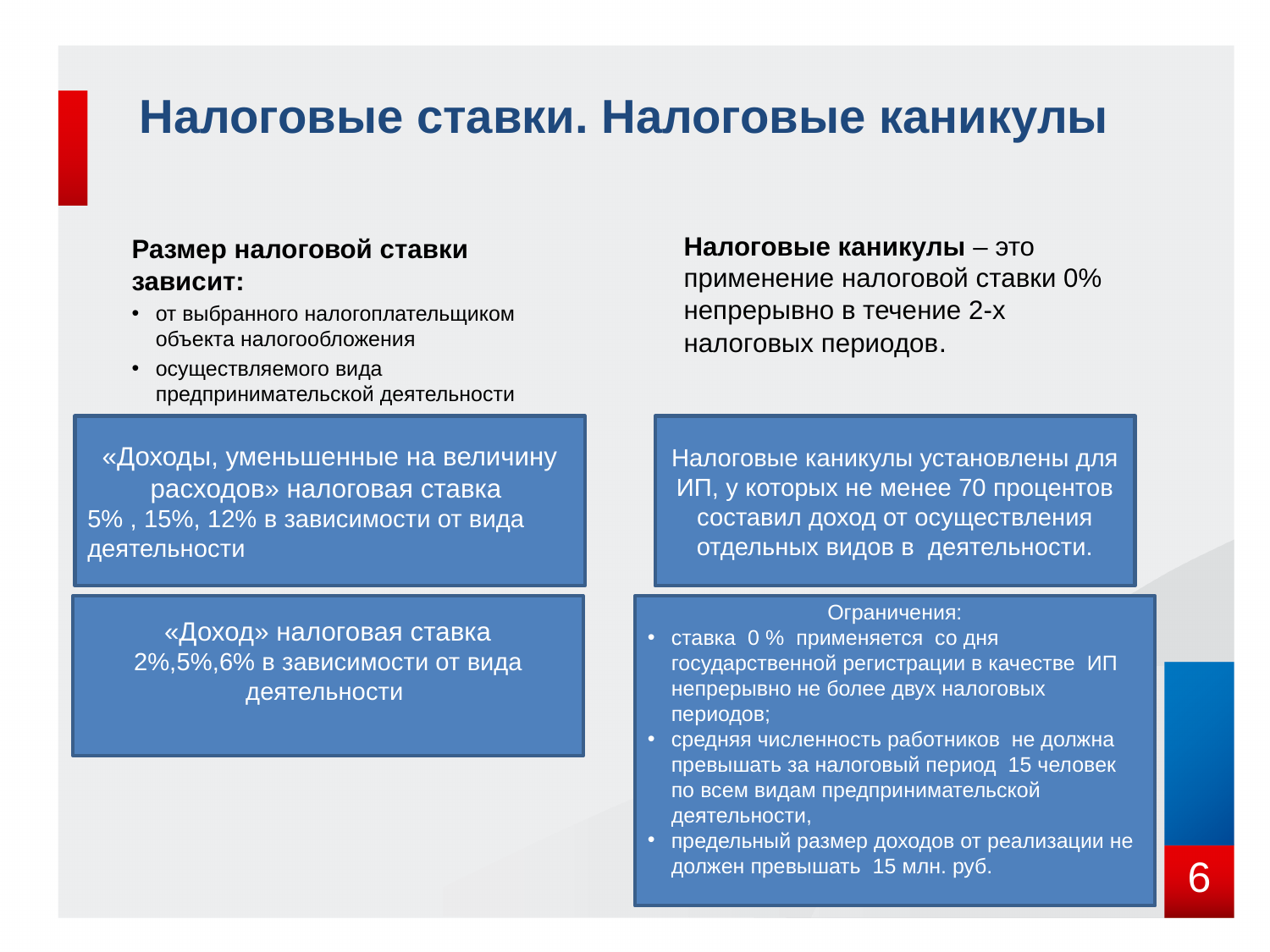

# Налоговые ставки. Налоговые каникулы
Налоговые каникулы – это применение налоговой ставки 0%  непрерывно в течение 2-х налоговых периодов.

Размер налоговой ставки зависит:
от выбранного налогоплательщиком объекта налогообложения
осуществляемого вида предпринимательской деятельности

«Доходы, уменьшенные на величину расходов» налоговая ставка
5% , 15%, 12% в зависимости от вида деятельности
Налоговые каникулы установлены для ИП, у которых не менее 70 процентов составил доход от осуществления отдельных видов в  деятельности.
«Доход» налоговая ставка
2%,5%,6% в зависимости от вида деятельности

Ограничения:
ставка  0 %  применяется  со дня государственной регистрации в качестве  ИП  непрерывно не более двух налоговых периодов;
средняя численность работников  не должна превышать за налоговый период  15 человек по всем видам предпринимательской деятельности,
предельный размер доходов от реализации не должен превышать  15 млн. руб.

6